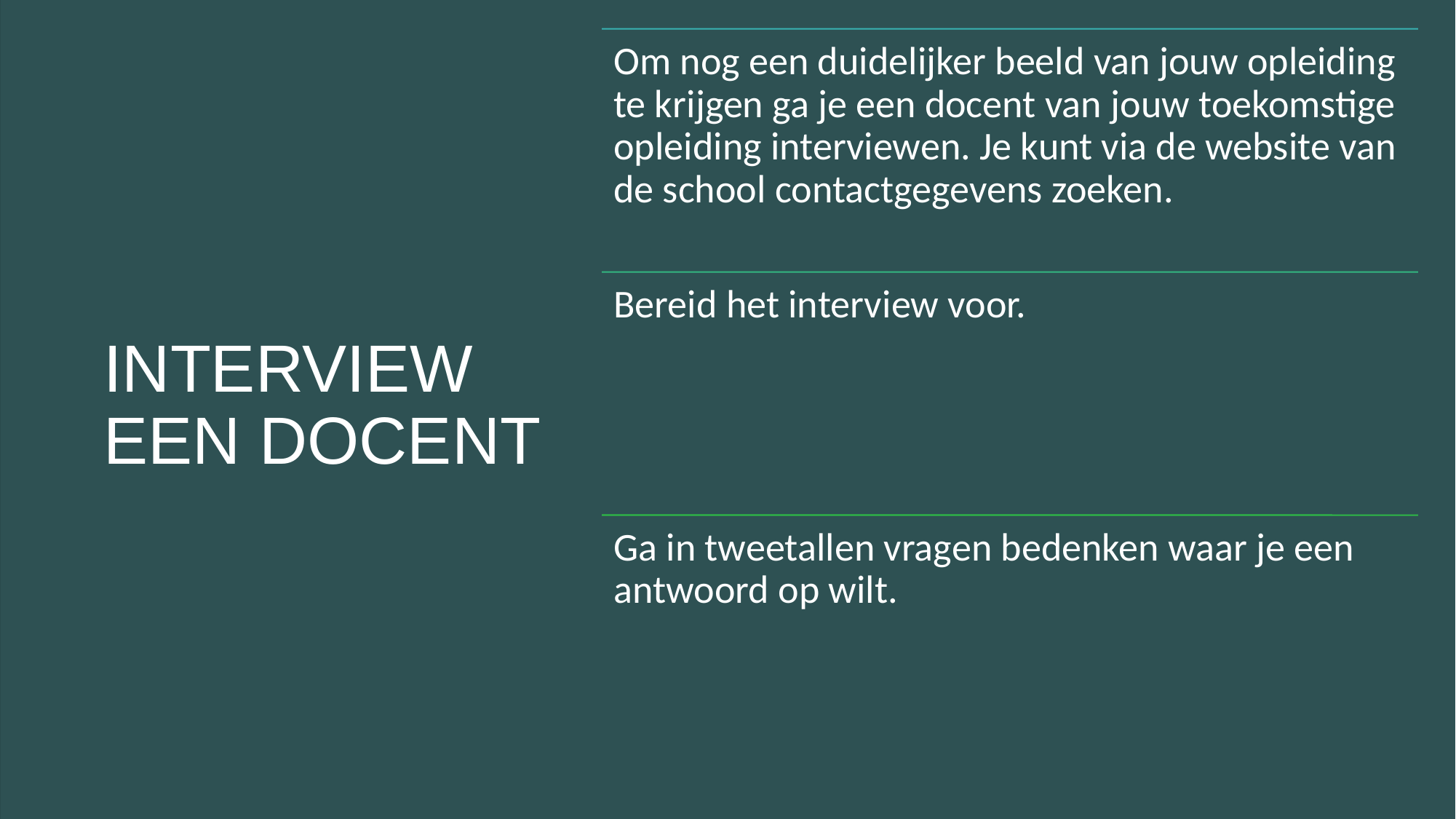

Om nog een duidelijker beeld van jouw opleiding te krijgen ga je een docent van jouw toekomstige opleiding interviewen. Je kunt via de website van de school contactgegevens zoeken.
Bereid het interview voor.
Ga in tweetallen vragen bedenken waar je een antwoord op wilt.
# INTERVIEW EEN DOCENT